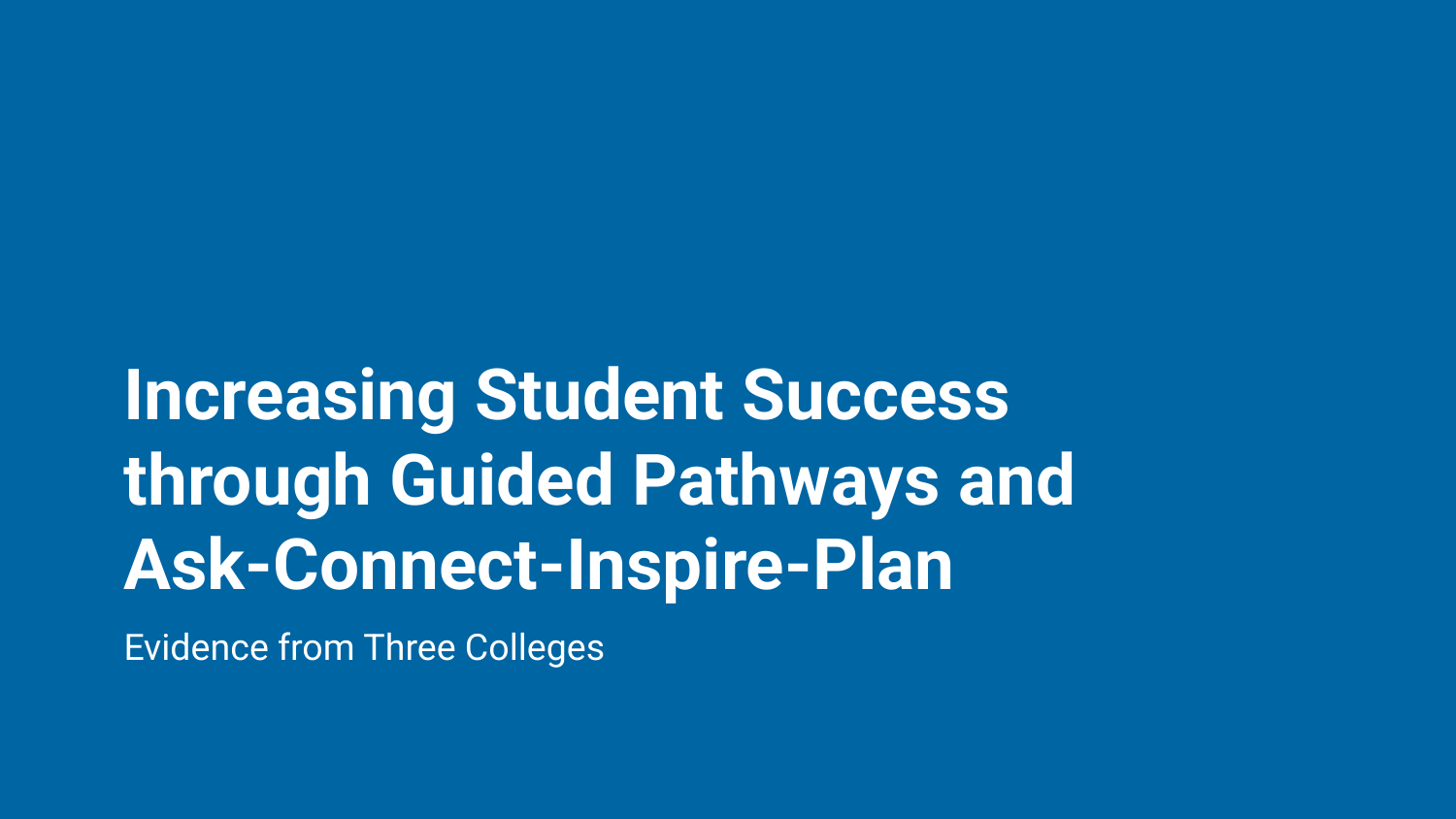

# Increasing Student Success through Guided Pathways and Ask-Connect-Inspire-Plan
Evidence from Three Colleges